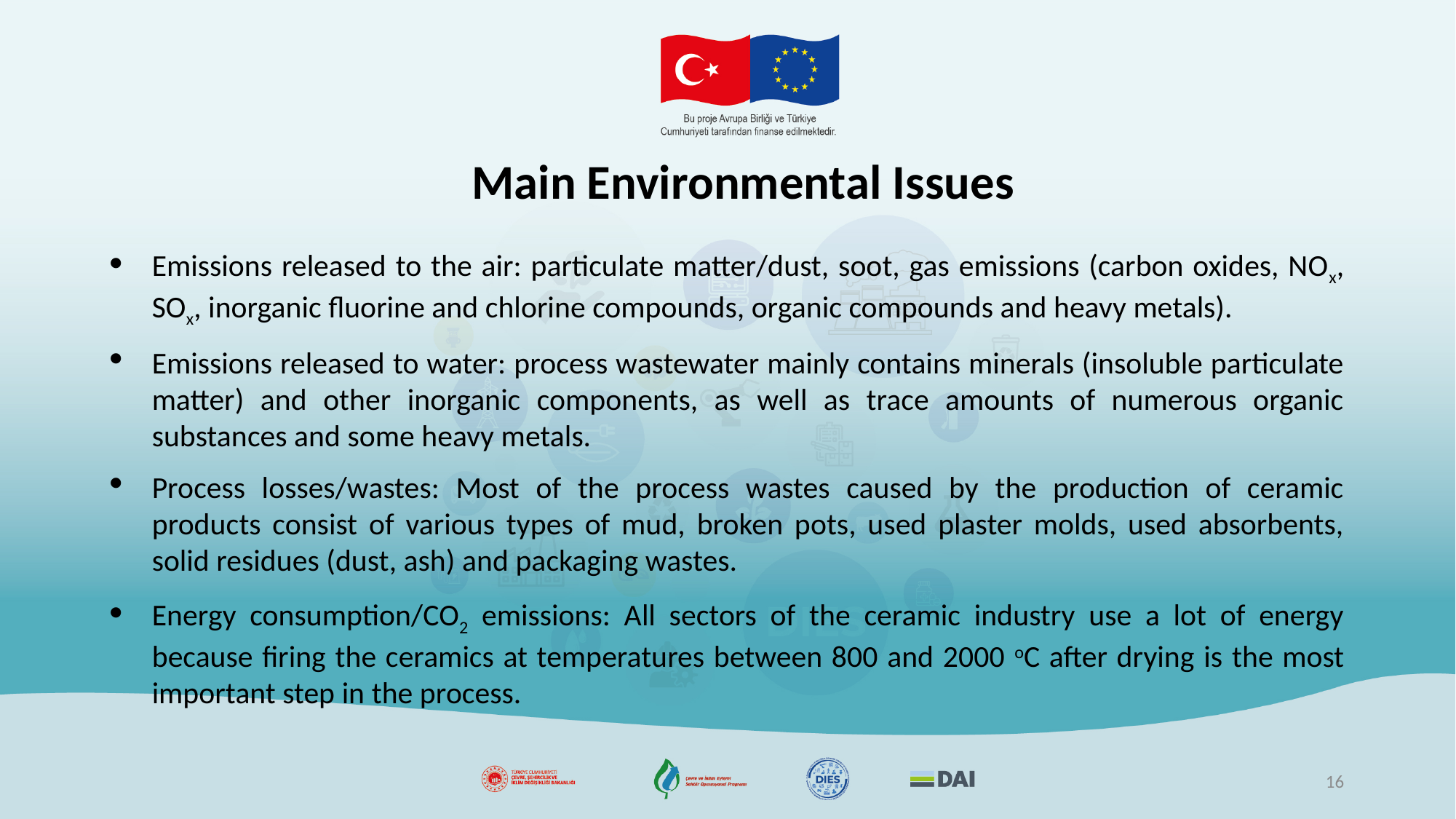

# Main Environmental Issues
Emissions released to the air: particulate matter/dust, soot, gas emissions (carbon oxides, NOx, SOx, inorganic fluorine and chlorine compounds, organic compounds and heavy metals).
Emissions released to water: process wastewater mainly contains minerals (insoluble particulate matter) and other inorganic components, as well as trace amounts of numerous organic substances and some heavy metals.
Process losses/wastes: Most of the process wastes caused by the production of ceramic products consist of various types of mud, broken pots, used plaster molds, used absorbents, solid residues (dust, ash) and packaging wastes.
Energy consumption/CO2 emissions: All sectors of the ceramic industry use a lot of energy because firing the ceramics at temperatures between 800 and 2000 oC after drying is the most important step in the process.
16